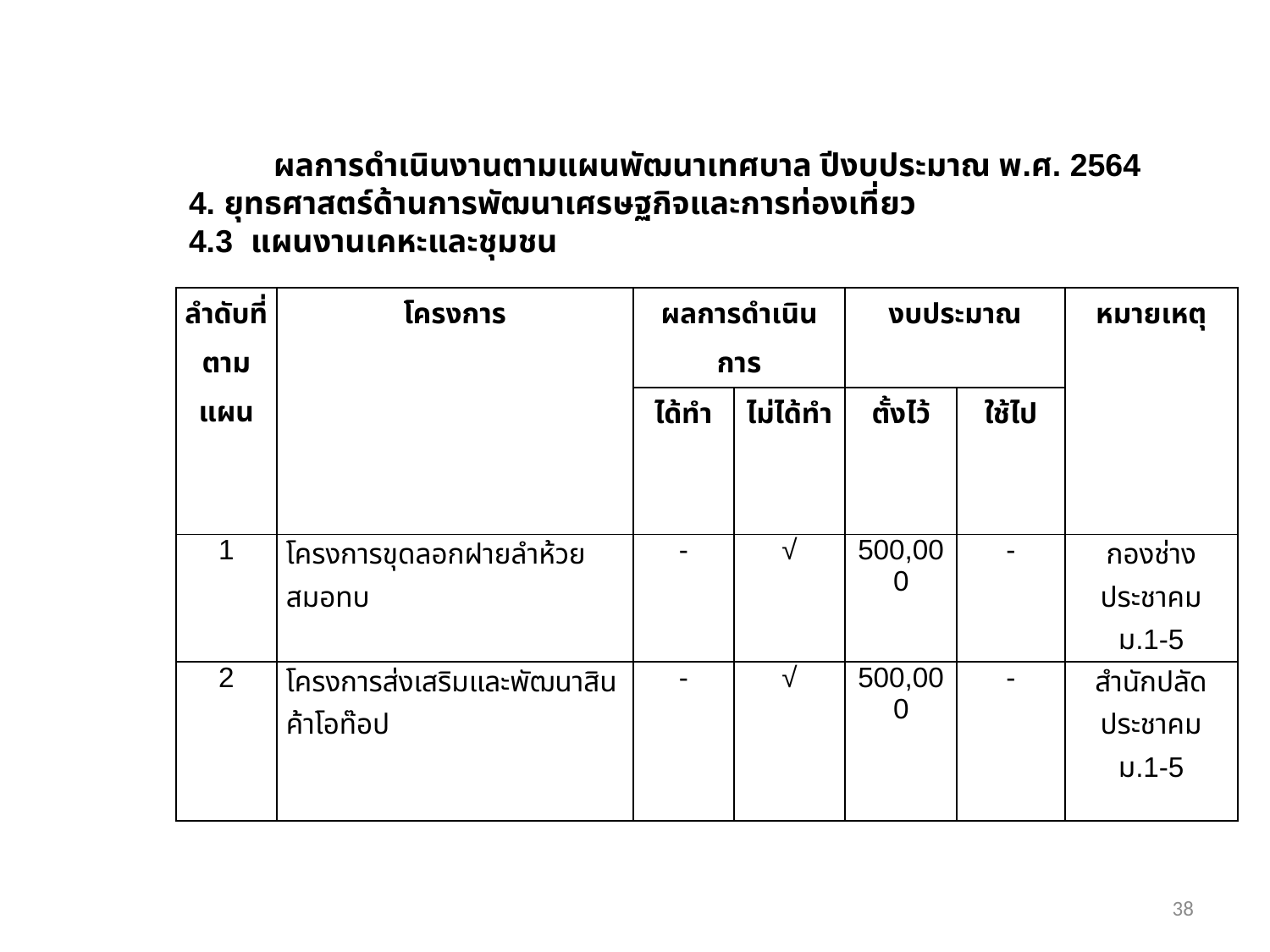

ผลการดำเนินงานตามแผนพัฒนาเทศบาล ปีงบประมาณ พ.ศ. 2564
4. ยุทธศาสตร์ด้านการพัฒนาเศรษฐกิจและการท่องเที่ยว
4.3  แผนงานเคหะและชุมชน
| ลำดับที่ตามแผน | โครงการ | ผลการดำเนินการ |  | งบประมาณ |  | หมายเหตุ |
| --- | --- | --- | --- | --- | --- | --- |
|  |  | ได้ทำ | ไม่ได้ทำ | ตั้งไว้ | ใช้ไป |  |
| 1 | โครงการขุดลอกฝายลำห้วยสมอทบ | - | √ | 500,000 | - | กองช่าง ประชาคม ม.1-5 |
| 2 | โครงการส่งเสริมและพัฒนาสินค้าโอท๊อป | - | √ | 500,000 | - | สำนักปลัด ประชาคม ม.1-5 |
38